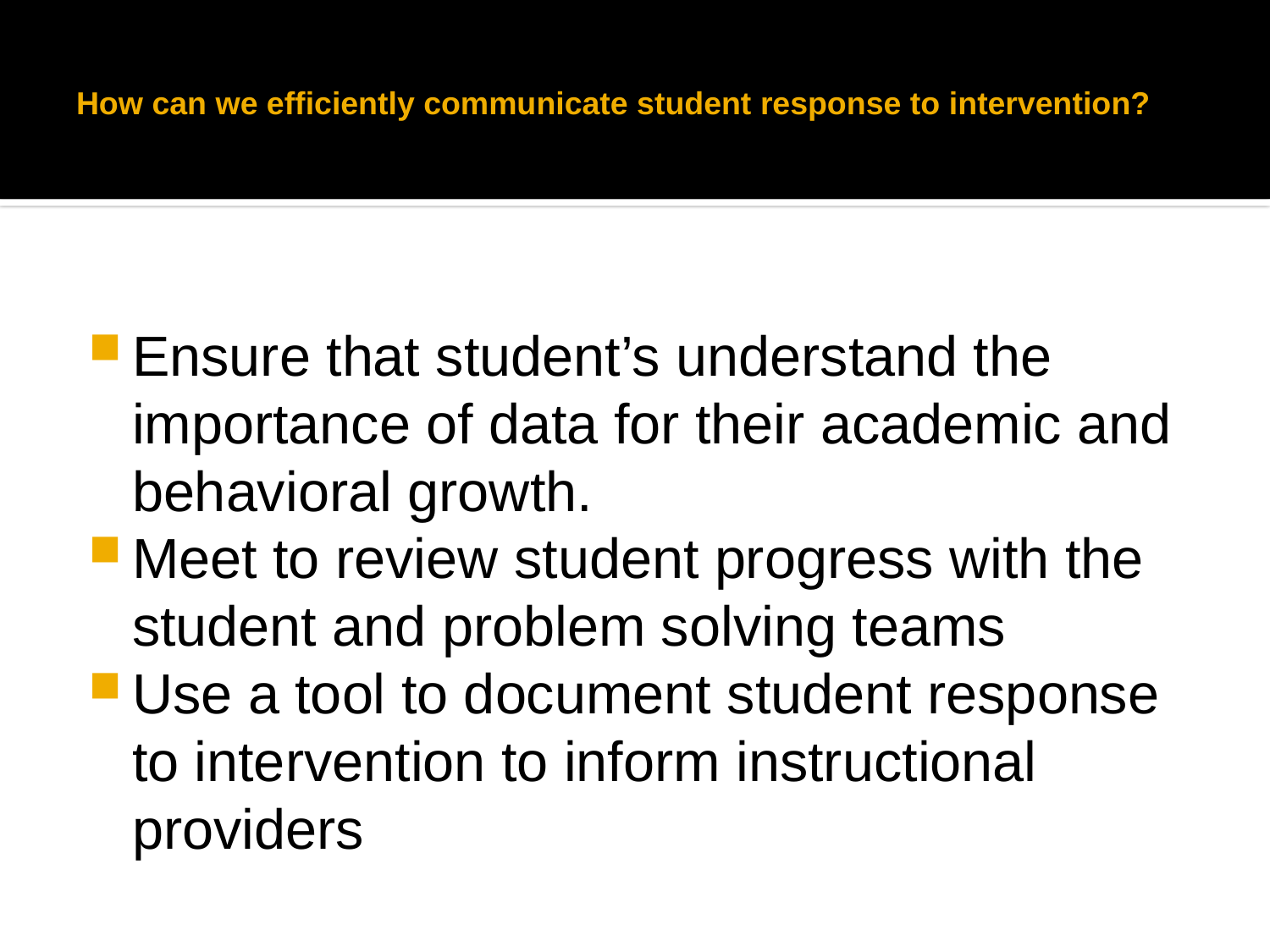

# How can we efficiently communicate student response to intervention?
Ensure that student’s understand the importance of data for their academic and behavioral growth.
Meet to review student progress with the student and problem solving teams
Use a tool to document student response to intervention to inform instructional providers